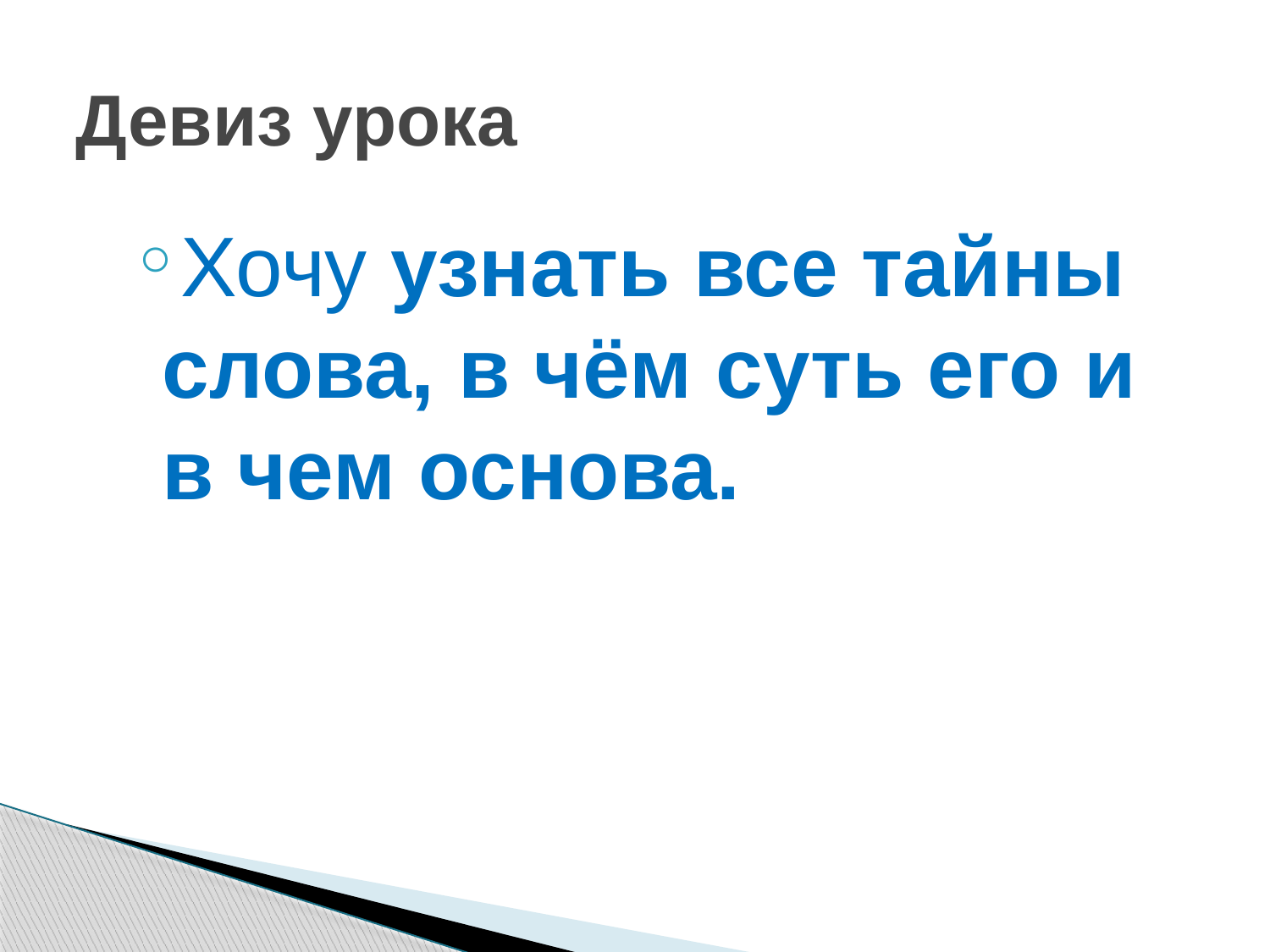

# Девиз урока
Хочу узнать все тайны слова, в чём суть его и в чем основа.